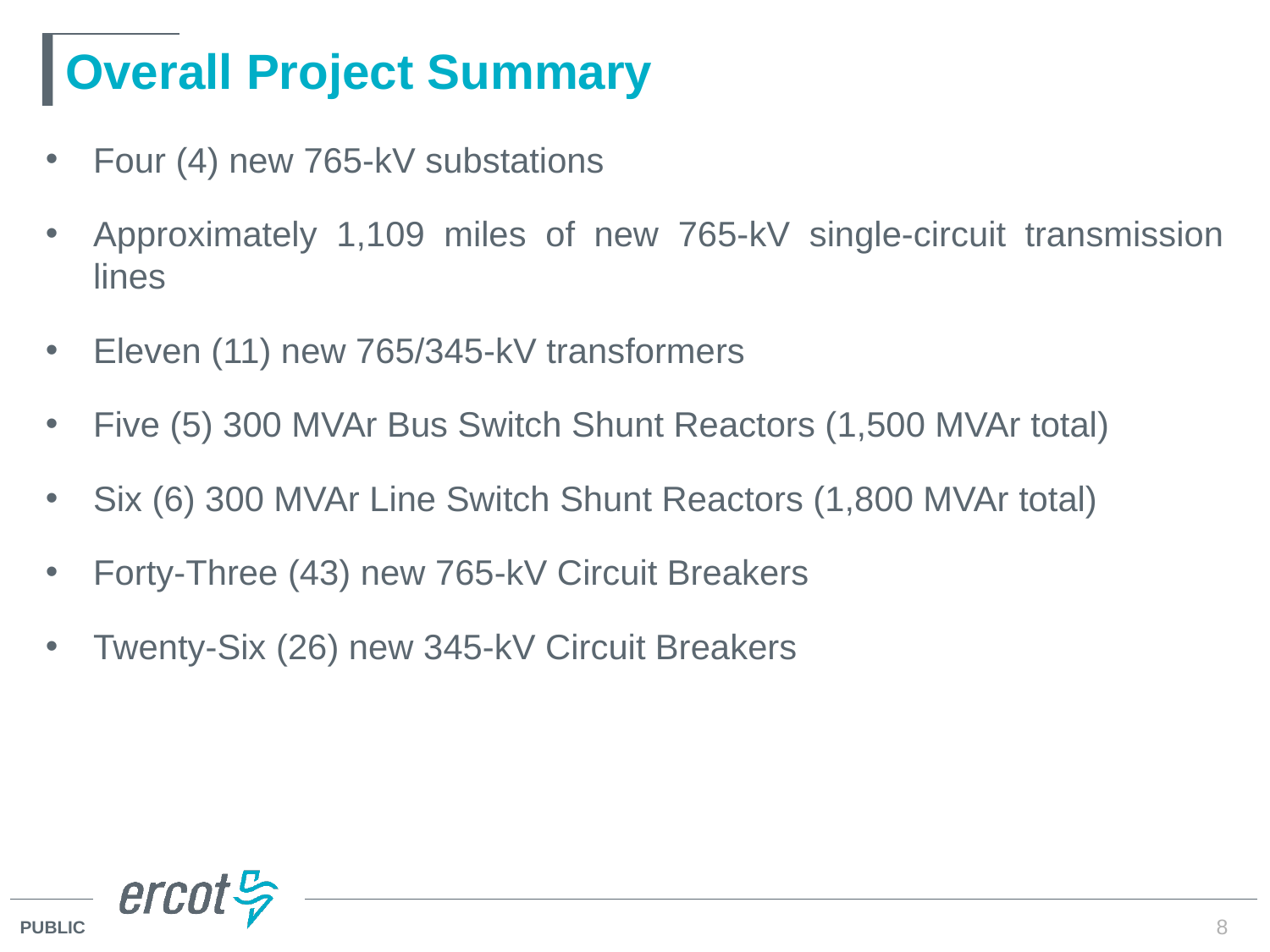

# Overall Project Summary
Four (4) new 765-kV substations
Approximately 1,109 miles of new 765-kV single-circuit transmission lines
Eleven (11) new 765/345-kV transformers
Five (5) 300 MVAr Bus Switch Shunt Reactors (1,500 MVAr total)
Six (6) 300 MVAr Line Switch Shunt Reactors (1,800 MVAr total)
Forty-Three (43) new 765-kV Circuit Breakers
Twenty-Six (26) new 345-kV Circuit Breakers
8